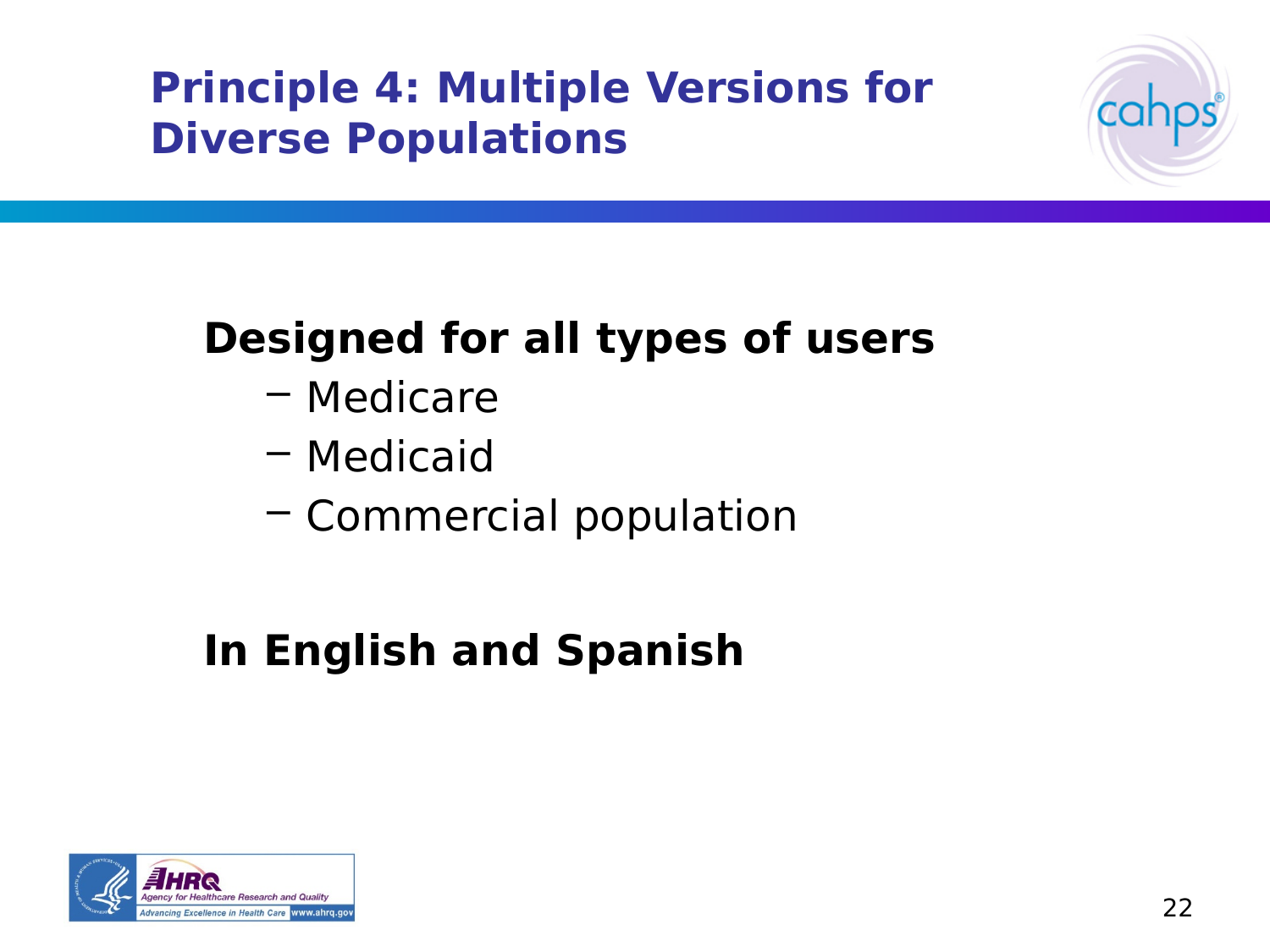

# Principle 4: Multiple Versions for Diverse Populations

Designed for all types of users
Medicare
Medicaid
Commercial population

In English and Spanish

22